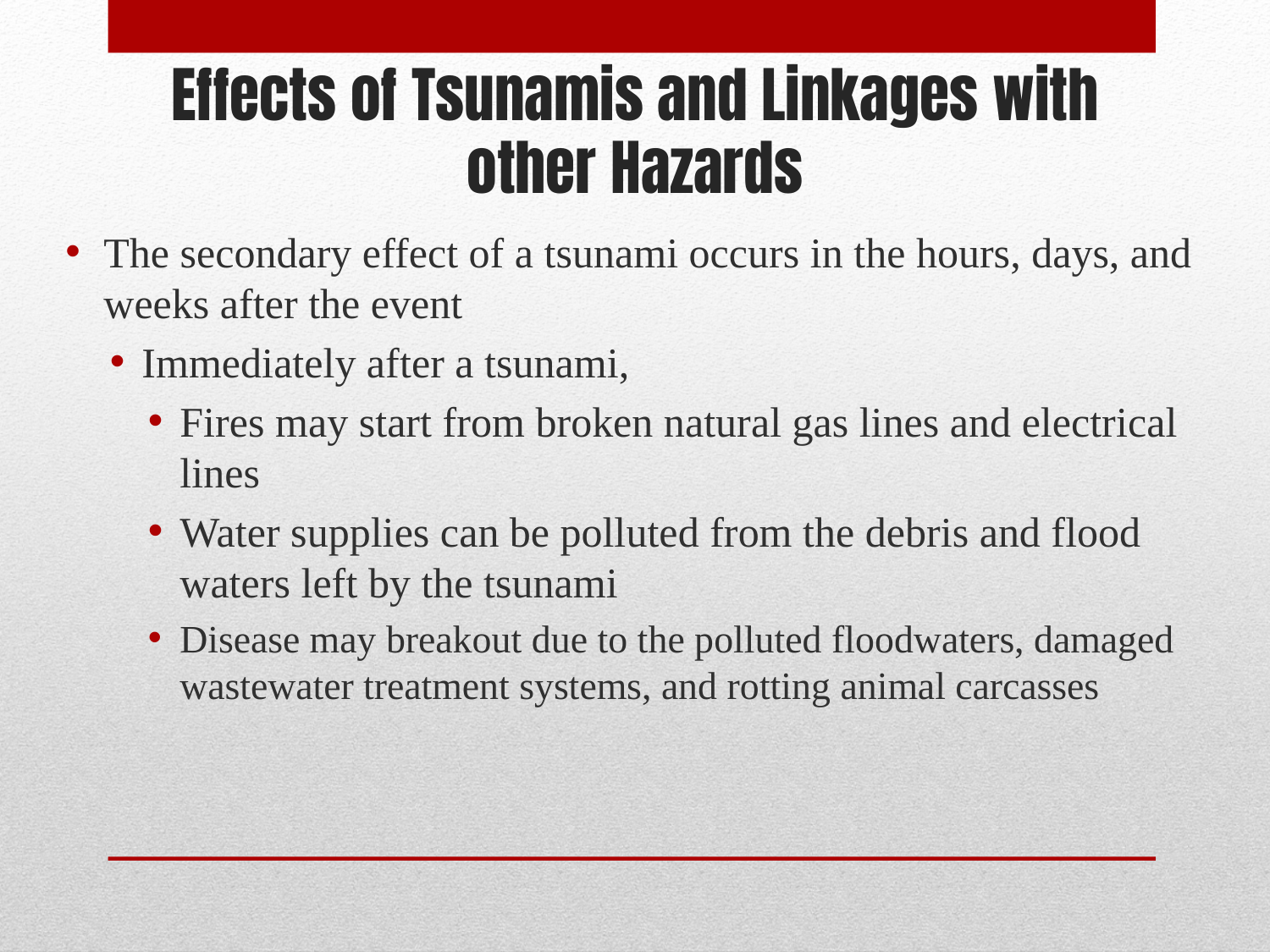

Effects of Tsunamis and Linkages with other Hazards
The secondary effect of a tsunami occurs in the hours, days, and weeks after the event
Immediately after a tsunami,
Fires may start from broken natural gas lines and electrical lines
Water supplies can be polluted from the debris and flood waters left by the tsunami
Disease may breakout due to the polluted floodwaters, damaged wastewater treatment systems, and rotting animal carcasses